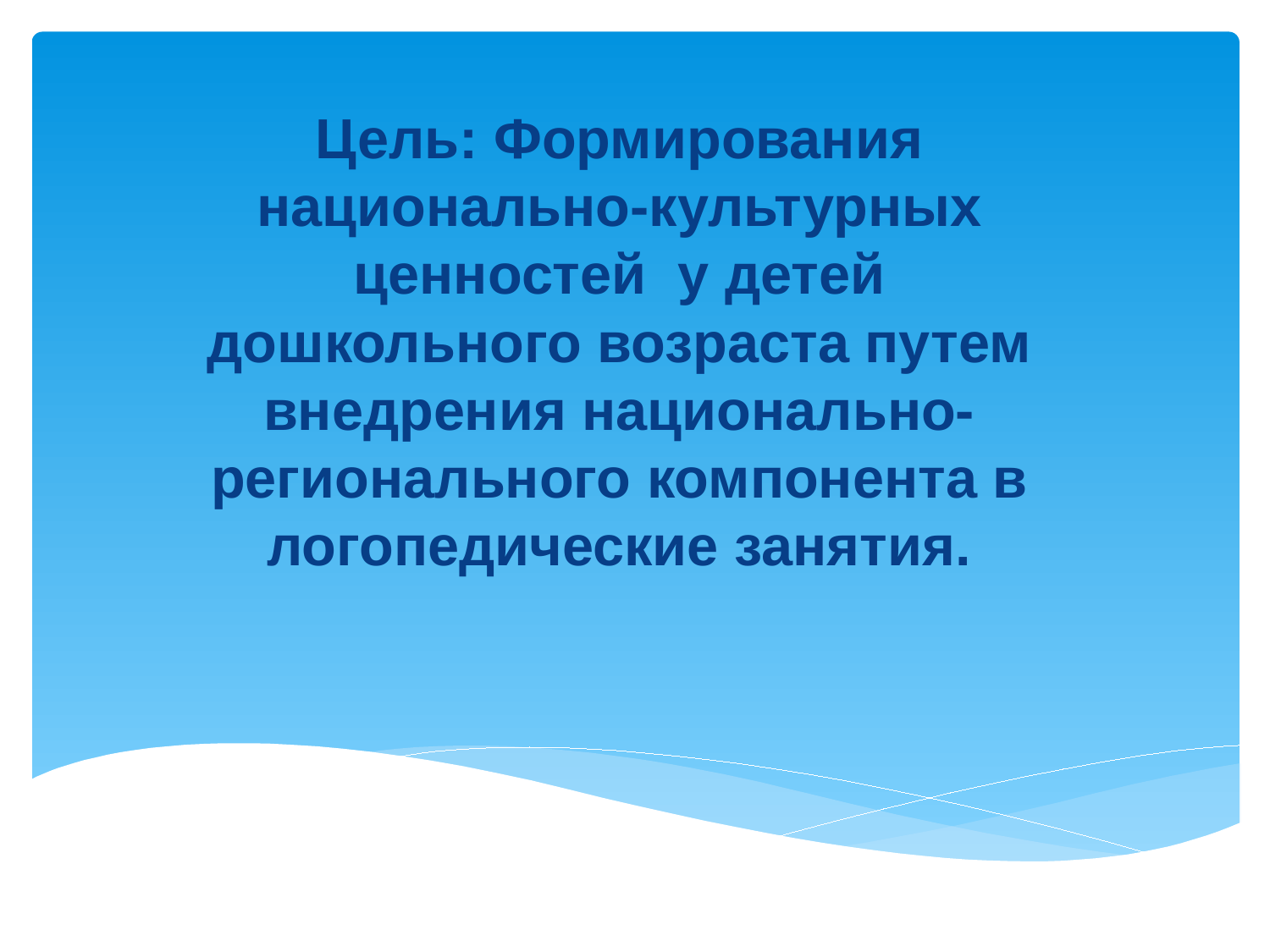

Цель: Формирования национально-культурных ценностей  у детей дошкольного возраста путем внедрения национально-регионального компонента в логопедические занятия.

#